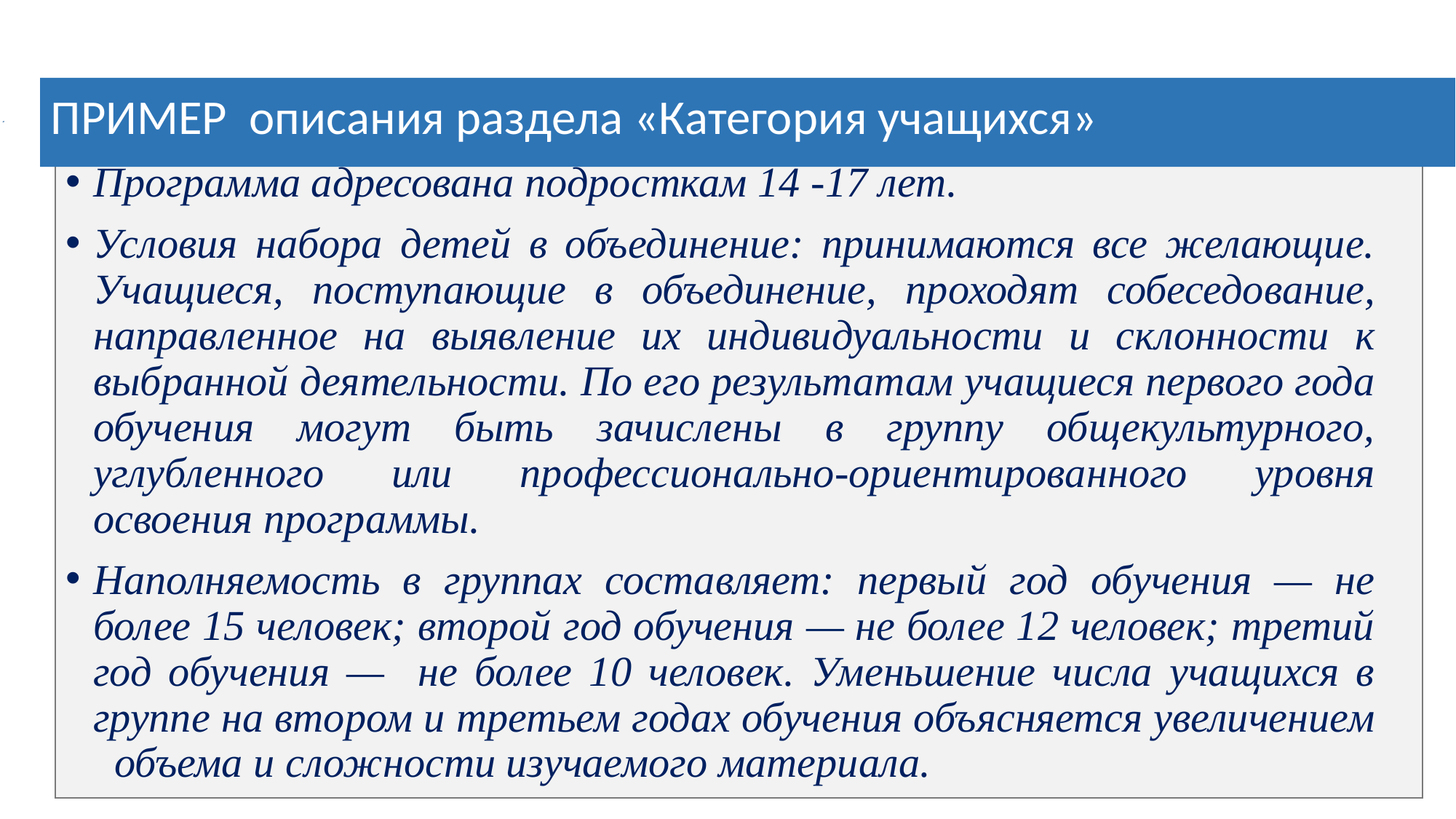

ПРИМЕР  описания раздела «Категория учащихся»

Программа адресована подросткам 14 -17 лет.
Условия набора детей в объединение: принимаются все желающие. Учащиеся, поступающие в объединение, проходят собеседование, направленное на выявление их индивидуальности и склонности к выбранной деятельности. По его результатам учащиеся первого года обучения могут быть зачислены в группу общекультурного, углубленного или профессионально-ориентированного уровня освоения программы.
Наполняемость в группах составляет: первый год обучения — не более 15 человек; второй год обучения — не более 12 человек; третий год обучения —  не более 10 человек. Уменьшение числа учащихся в группе на втором и третьем годах обучения объясняется увеличением   объема и сложности изучаемого материала.